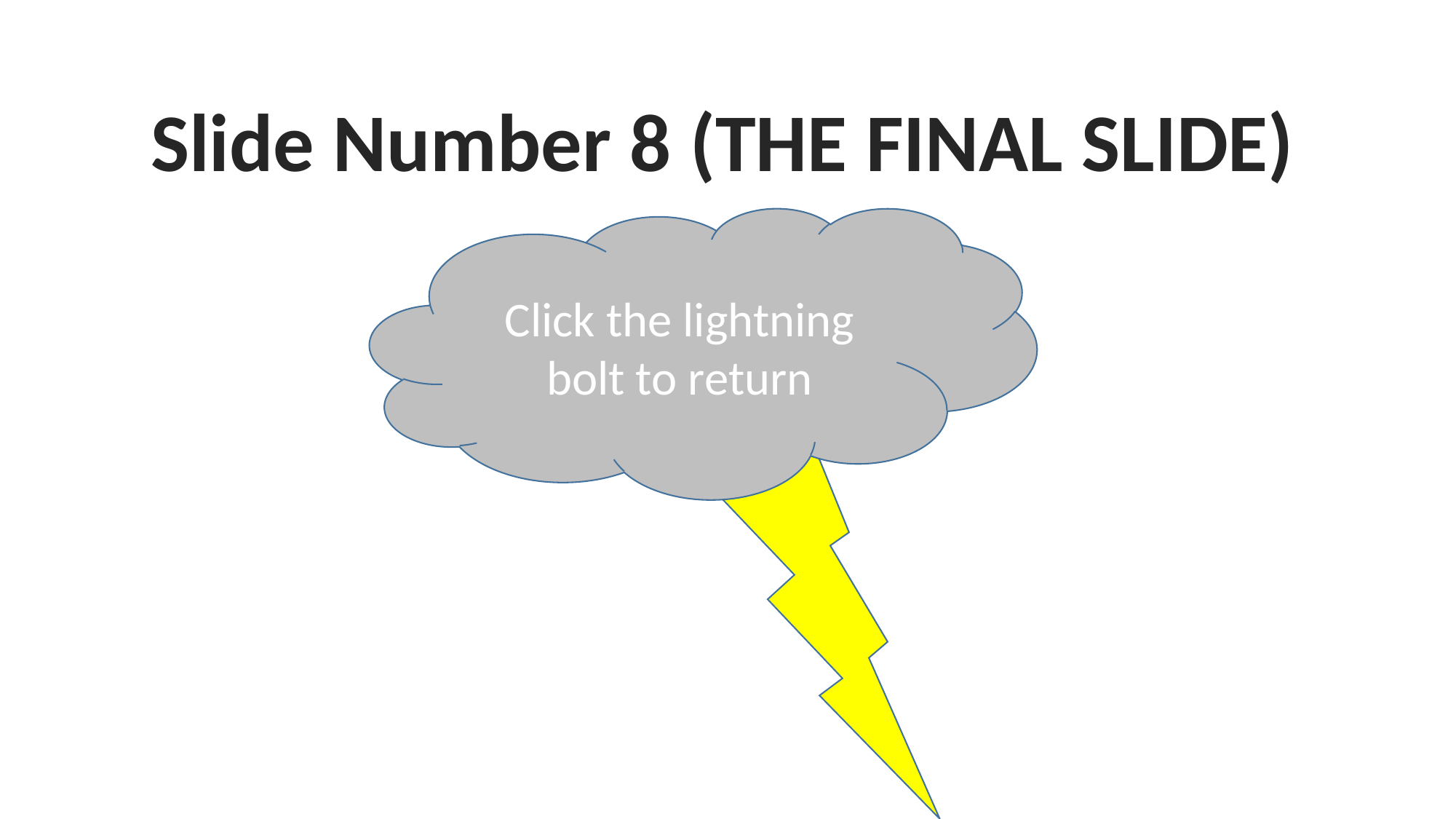

Slide Number 8 (THE FINAL SLIDE)
Click the lightning bolt to return